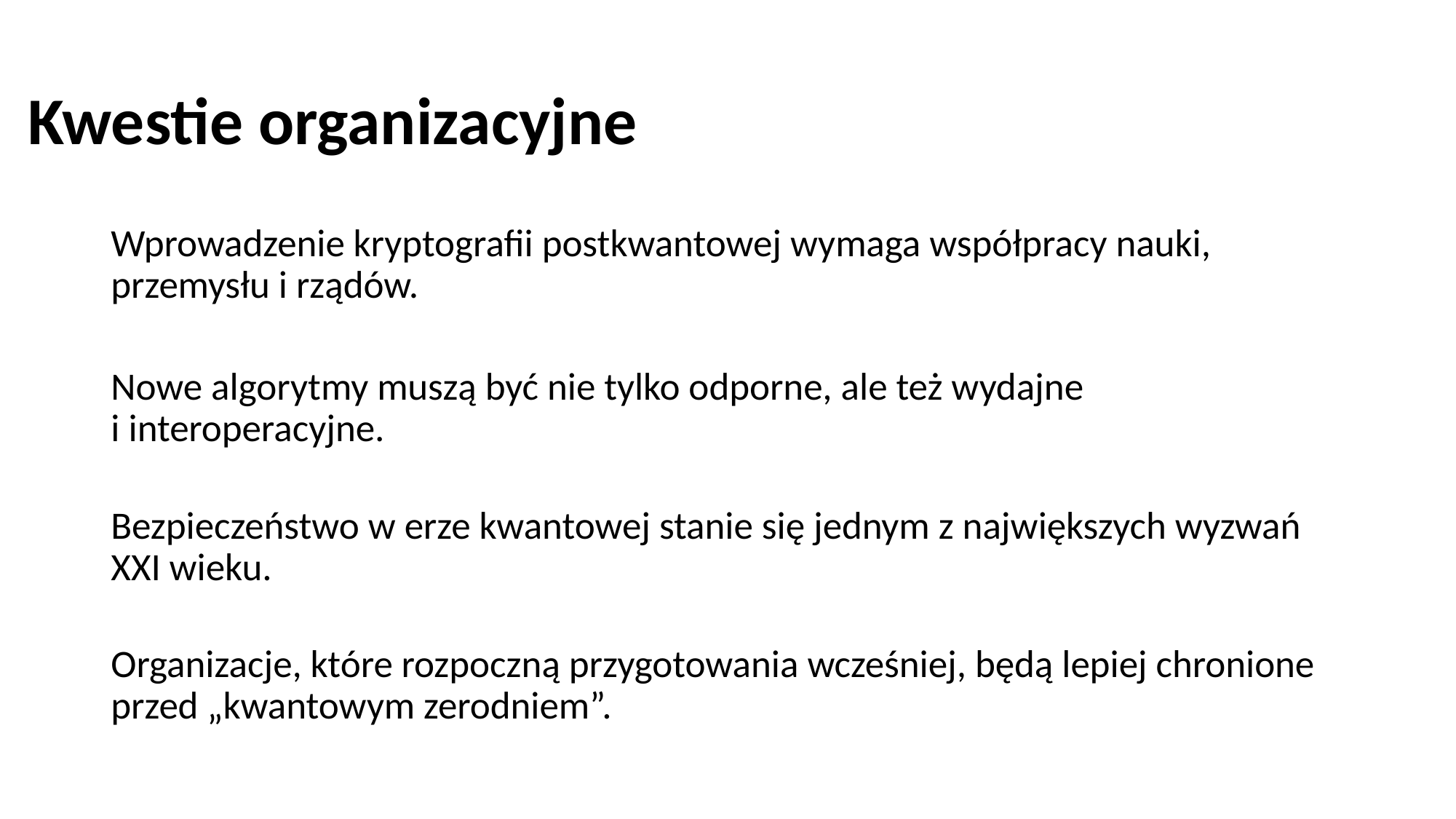

# Kwestie organizacyjne
Wprowadzenie kryptografii postkwantowej wymaga współpracy nauki, przemysłu i rządów.
Nowe algorytmy muszą być nie tylko odporne, ale też wydajne
i interoperacyjne.
Bezpieczeństwo w erze kwantowej stanie się jednym z największych wyzwań XXI wieku.
Organizacje, które rozpoczną przygotowania wcześniej, będą lepiej chronione przed „kwantowym zerodniem”.